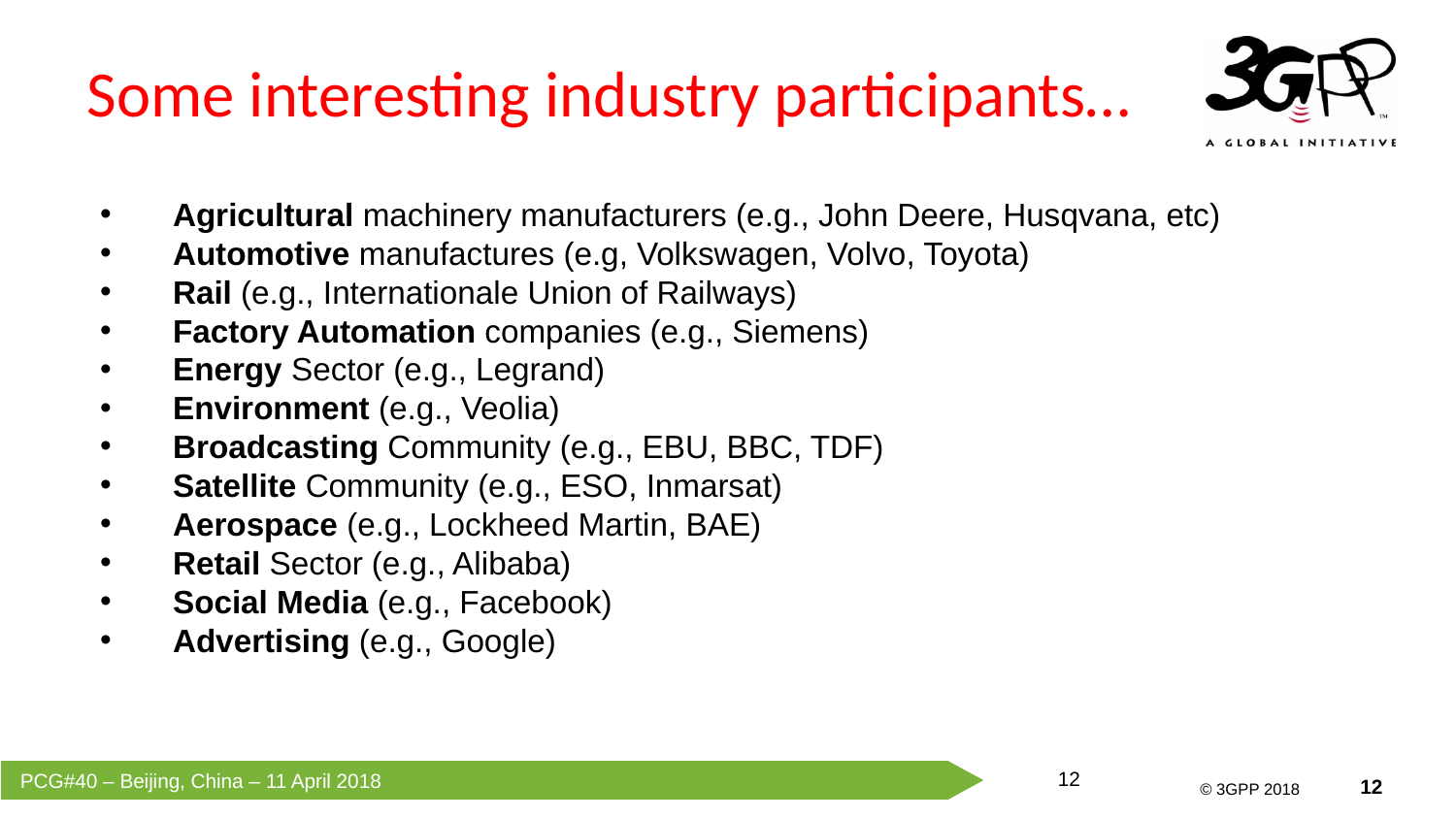

# Some interesting industry participants…
Agricultural machinery manufacturers (e.g., John Deere, Husqvana, etc)
Automotive manufactures (e.g, Volkswagen, Volvo, Toyota)
Rail (e.g., Internationale Union of Railways)
Factory Automation companies (e.g., Siemens)
Energy Sector (e.g., Legrand)
Environment (e.g., Veolia)
Broadcasting Community (e.g., EBU, BBC, TDF)
Satellite Community (e.g., ESO, Inmarsat)
Aerospace (e.g., Lockheed Martin, BAE)
Retail Sector (e.g., Alibaba)
Social Media (e.g., Facebook)
Advertising (e.g., Google)
12